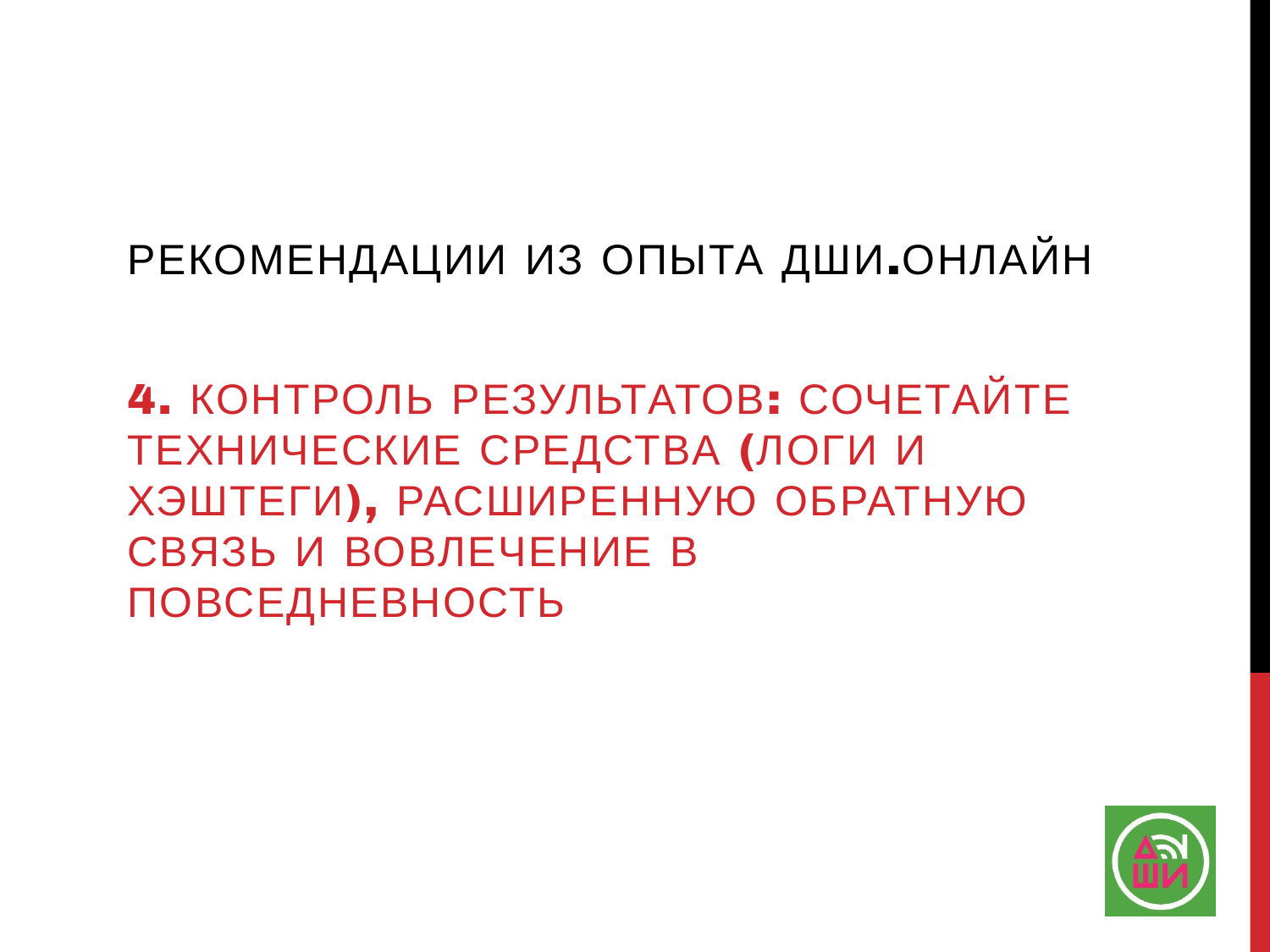

РЕКОМЕНДАЦИИ ИЗ ОПЫТА ДШИ.ОНЛАЙН

4. контроль результатов: сочетайте технические средства (логи и хэштеги), расширенную обратную связь и вовлечение в повседневность